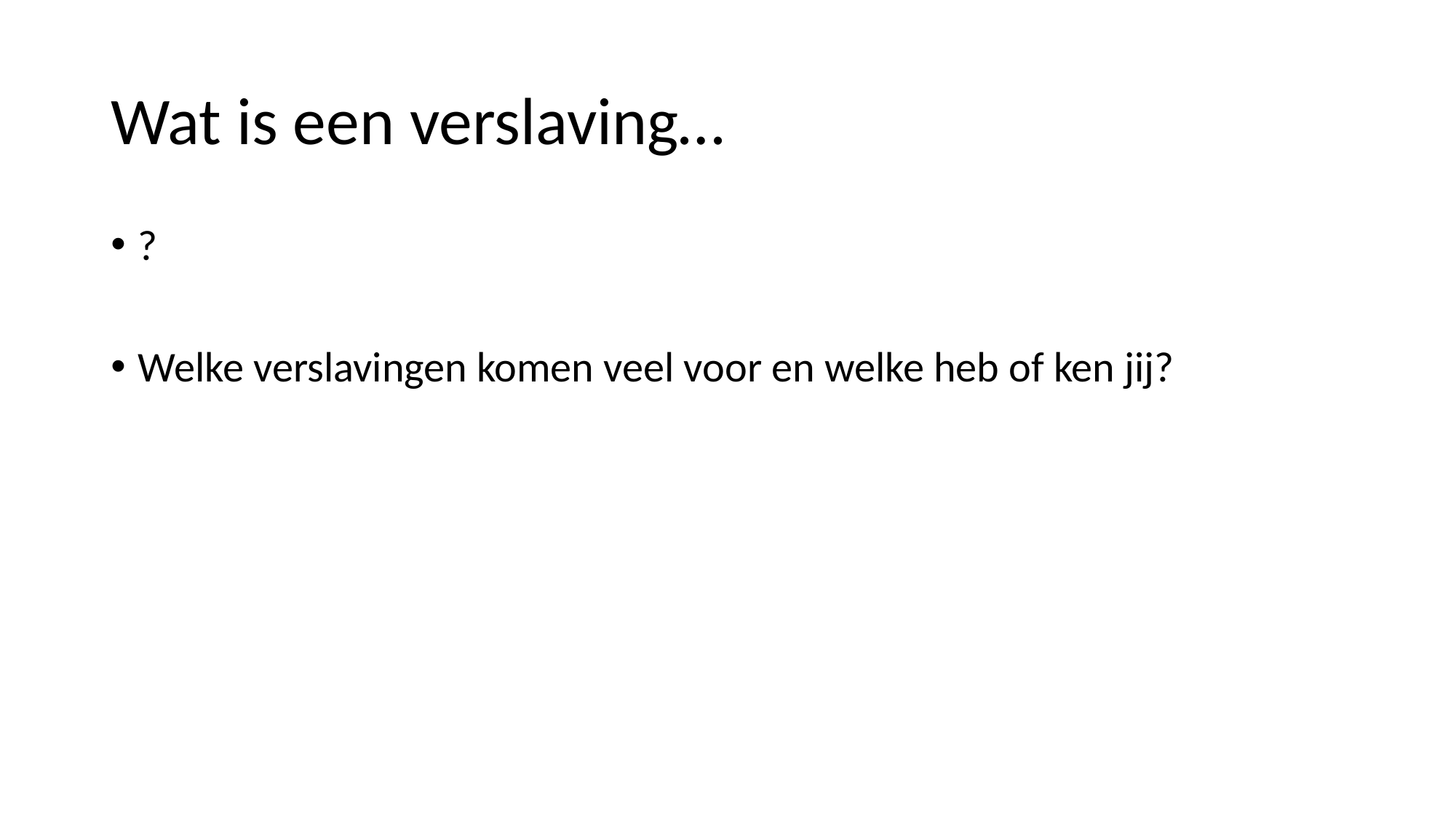

# Wat is een verslaving…
?

Welke verslavingen komen veel voor en welke heb of ken jij?